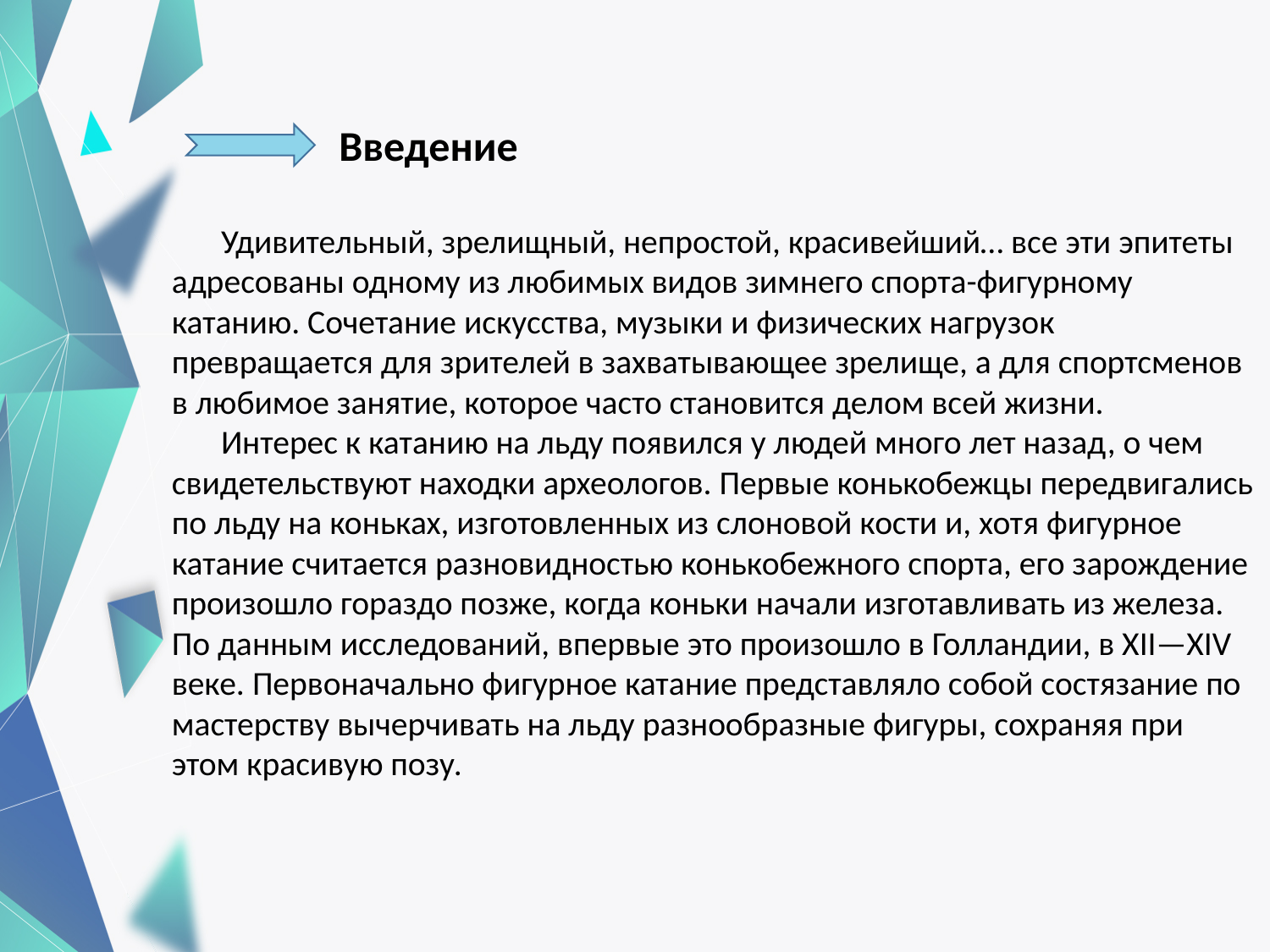

Введение

Удивительный, зрелищный, непростой, красивейший… все эти эпитеты адресованы одному из любимых видов зимнего спорта-фигурному катанию. Сочетание искусства, музыки и физических нагрузок превращается для зрителей в захватывающее зрелище, а для спортсменов в любимое занятие, которое часто становится делом всей жизни.
Интерес к катанию на льду появился у людей много лет назад, о чем свидетельствуют находки археологов. Первые конькобежцы передвигались по льду на коньках, изготовленных из слоновой кости и, хотя фигурное катание считается разновидностью конькобежного спорта, его зарождение произошло гораздо позже, когда коньки начали изготавливать из железа. По данным исследований, впервые это произошло в Голландии, в XII—XIV веке. Первоначально фигурное катание представляло собой состязание по мастерству вычерчивать на льду разнообразные фигуры, сохраняя при этом красивую позу.